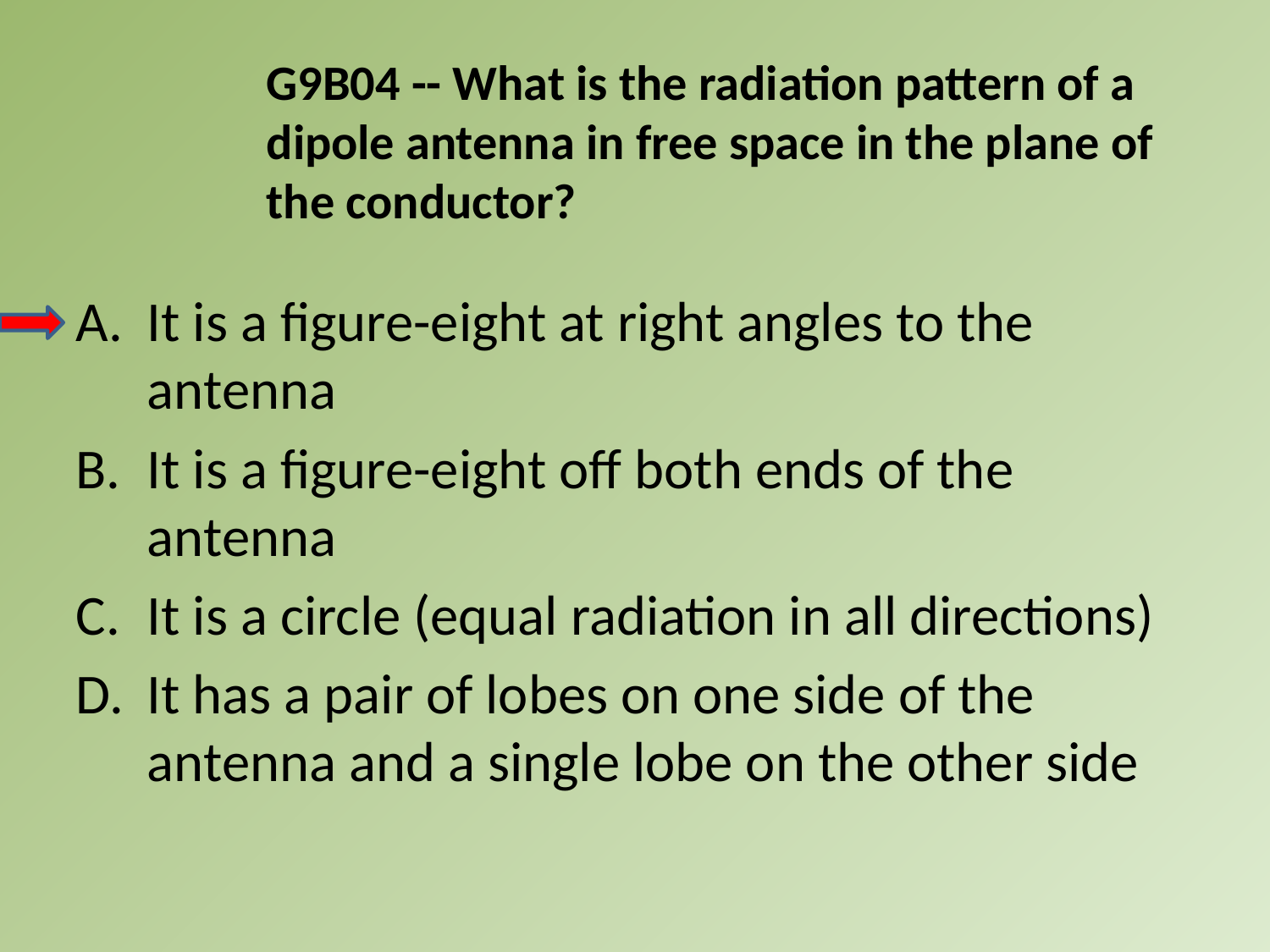

G9B04 -- What is the radiation pattern of a dipole antenna in free space in the plane of the conductor?
A.	It is a figure-eight at right angles to the antenna
B.	It is a figure-eight off both ends of the antenna
C.	It is a circle (equal radiation in all directions)
D.	It has a pair of lobes on one side of the antenna and a single lobe on the other side